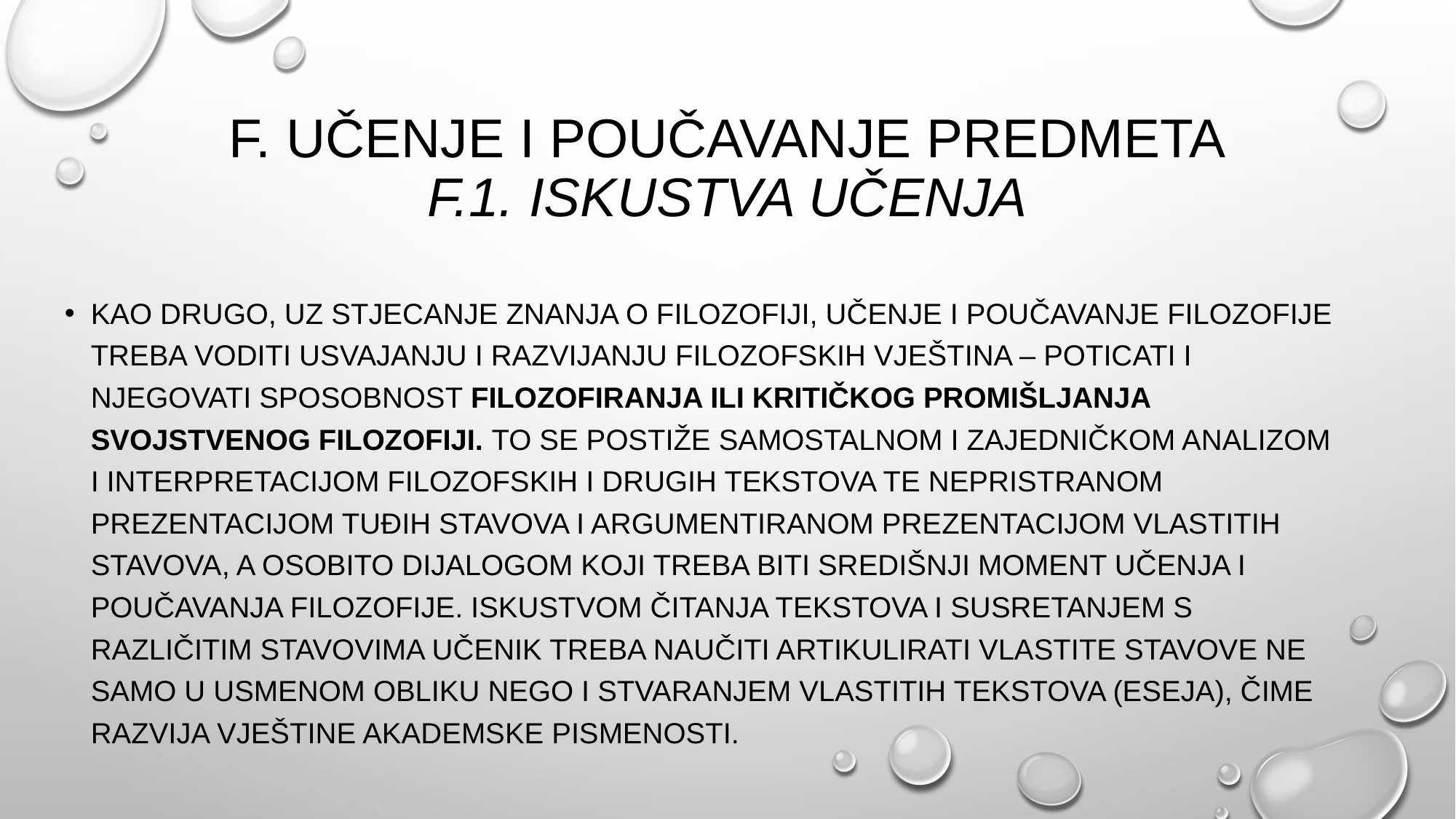

# F. UČENJE I POUČAVANJE PREDMETA F.1. Iskustva učenja
Kao drugo, uz stjecanje znanja o filozofiji, učenje i poučavanje filozofije treba voditi usvajanju i razvijanju filozofskih vještina – poticati i njegovati sposobnost filozofiranja ili kritičkog promišljanja svojstvenog filozofiji. To se postiže samostalnom i zajedničkom analizom i interpretacijom filozofskih i drugih tekstova te nepristranom prezentacijom tuđih stavova i argumentiranom prezentacijom vlastitih stavova, a osobito dijalogom koji treba biti središnji moment učenja i poučavanja filozofije. Iskustvom čitanja tekstova i susretanjem s različitim stavovima učenik treba naučiti artikulirati vlastite stavove ne samo u usmenom obliku nego i stvaranjem vlastitih tekstova (eseja), čime razvija vještine akademske pismenosti.